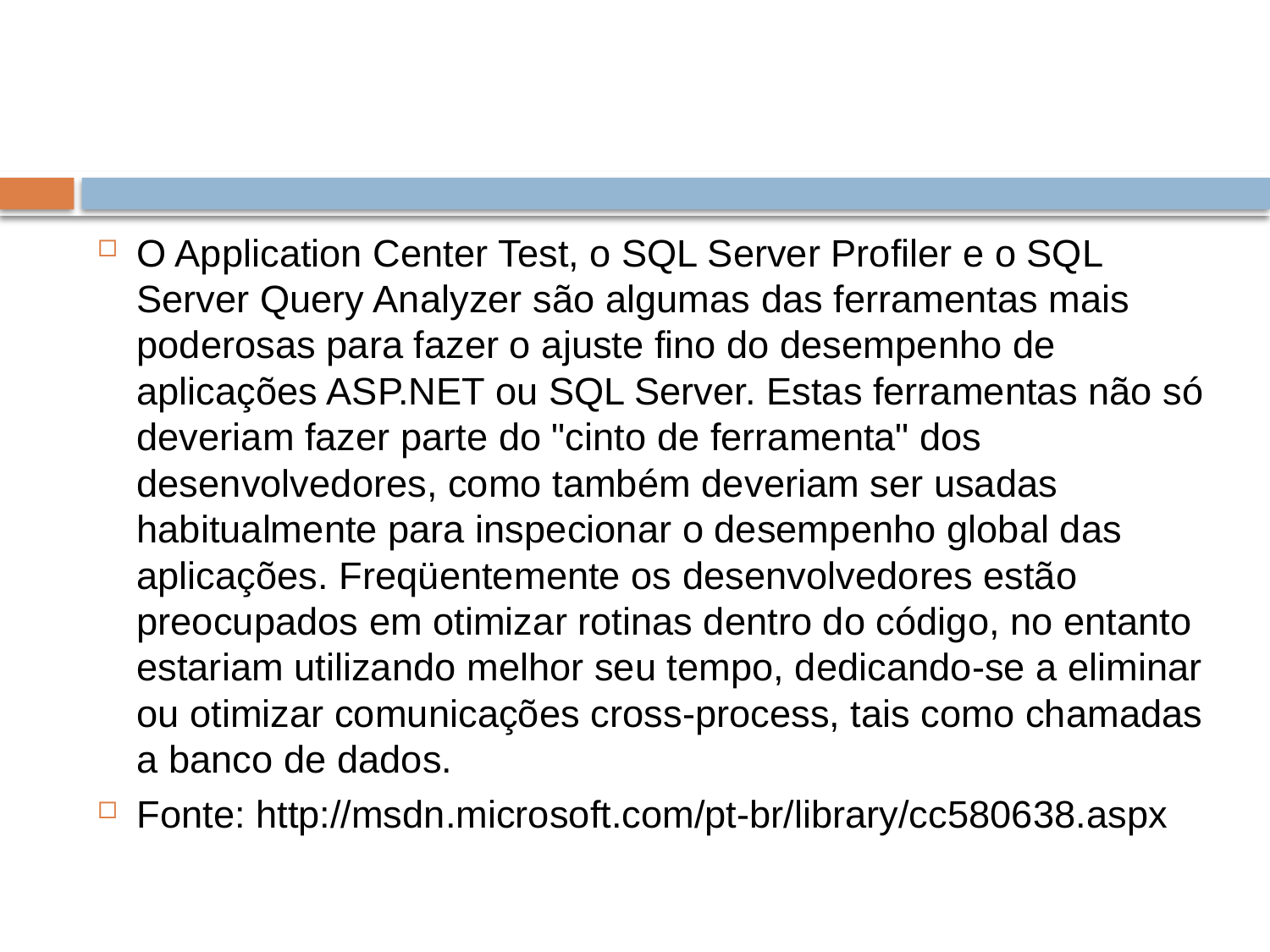

#
O Application Center Test, o SQL Server Profiler e o SQL Server Query Analyzer são algumas das ferramentas mais poderosas para fazer o ajuste fino do desempenho de aplicações ASP.NET ou SQL Server. Estas ferramentas não só deveriam fazer parte do "cinto de ferramenta" dos desenvolvedores, como também deveriam ser usadas habitualmente para inspecionar o desempenho global das aplicações. Freqüentemente os desenvolvedores estão preocupados em otimizar rotinas dentro do código, no entanto estariam utilizando melhor seu tempo, dedicando-se a eliminar ou otimizar comunicações cross-process, tais como chamadas a banco de dados.
Fonte: http://msdn.microsoft.com/pt-br/library/cc580638.aspx